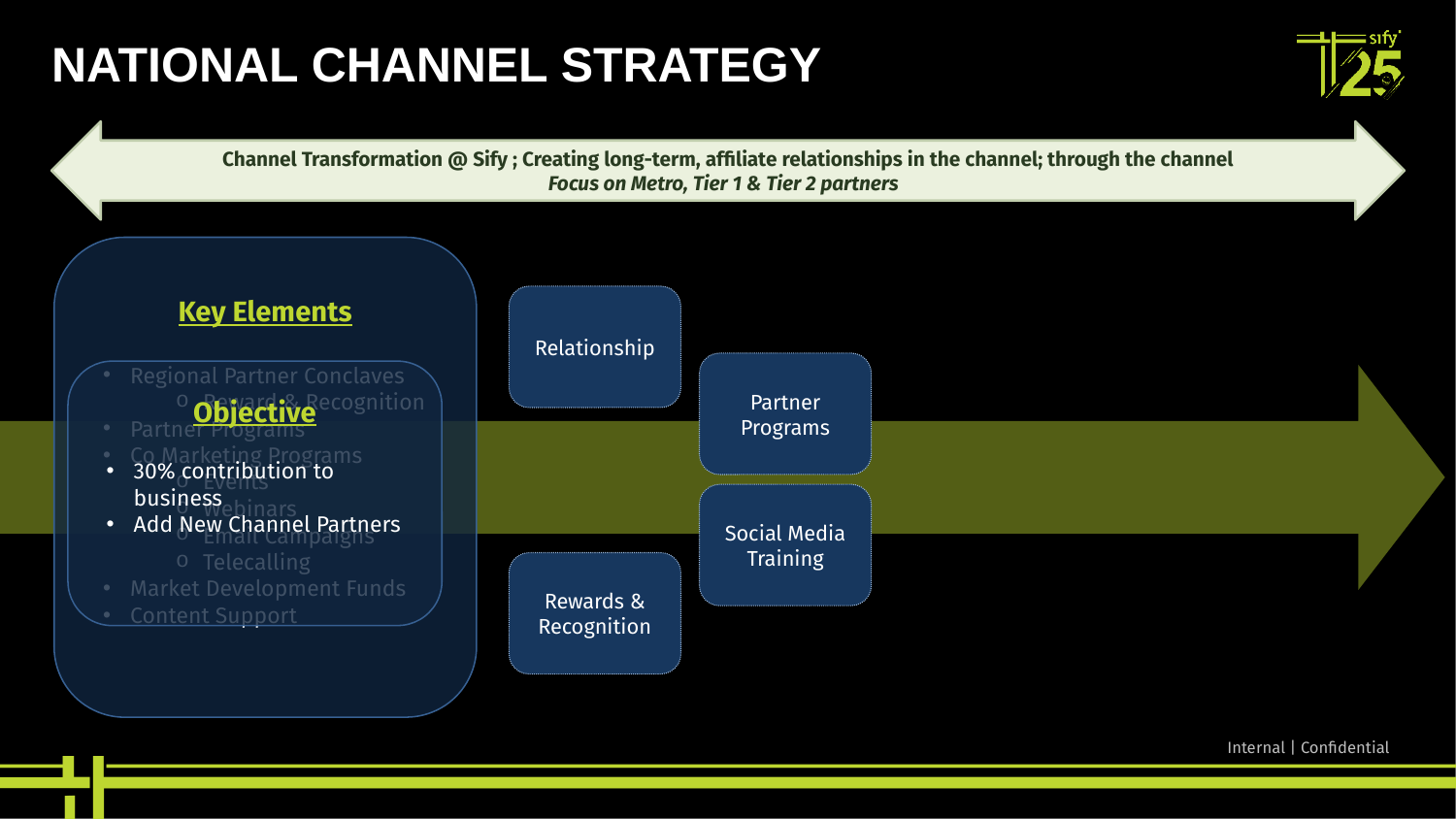

# National Channel Strategy
Channel Transformation @ Sify ; Creating long-term, affiliate relationships in the channel; through the channel
Focus on Metro, Tier 1 & Tier 2 partners

Key Elements

Regional Partner Conclaves
Reward & Recognition
Partner Programs
Co Marketing Programs
Events
Webinars
Email Campaigns
Telecalling
Market Development Funds
Content Support

Relationship
Partner Programs

Objective

30% contribution to business
Add New Channel Partners

Social Media Training
Rewards & Recognition